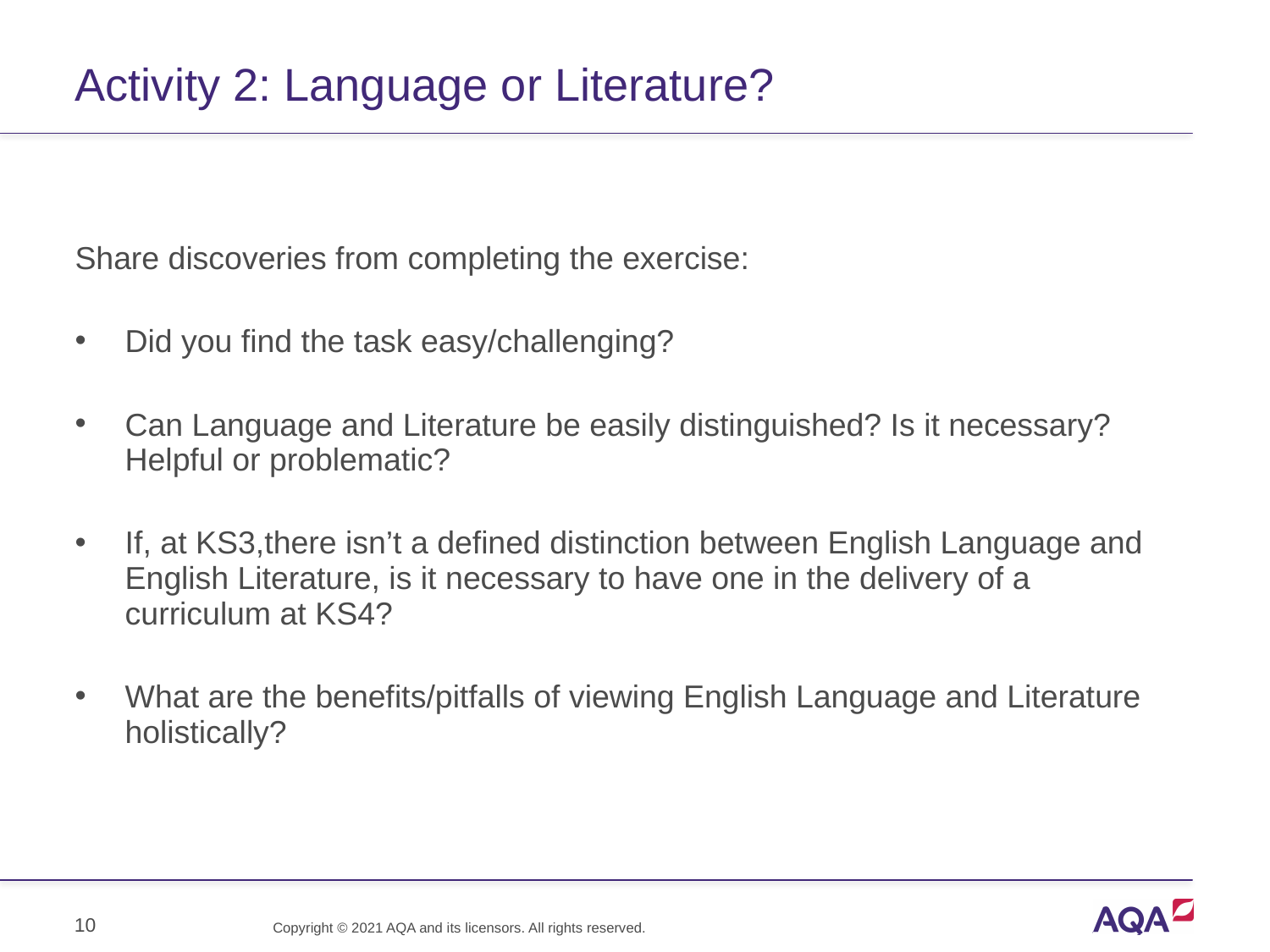

# Activity 2: Language or Literature?
Share discoveries from completing the exercise:

Did you find the task easy/challenging?

Can Language and Literature be easily distinguished? Is it necessary? Helpful or problematic?

If, at KS3,there isn’t a defined distinction between English Language and English Literature, is it necessary to have one in the delivery of a curriculum at KS4?

What are the benefits/pitfalls of viewing English Language and Literature holistically?

10
Copyright © 2021 AQA and its licensors. All rights reserved.